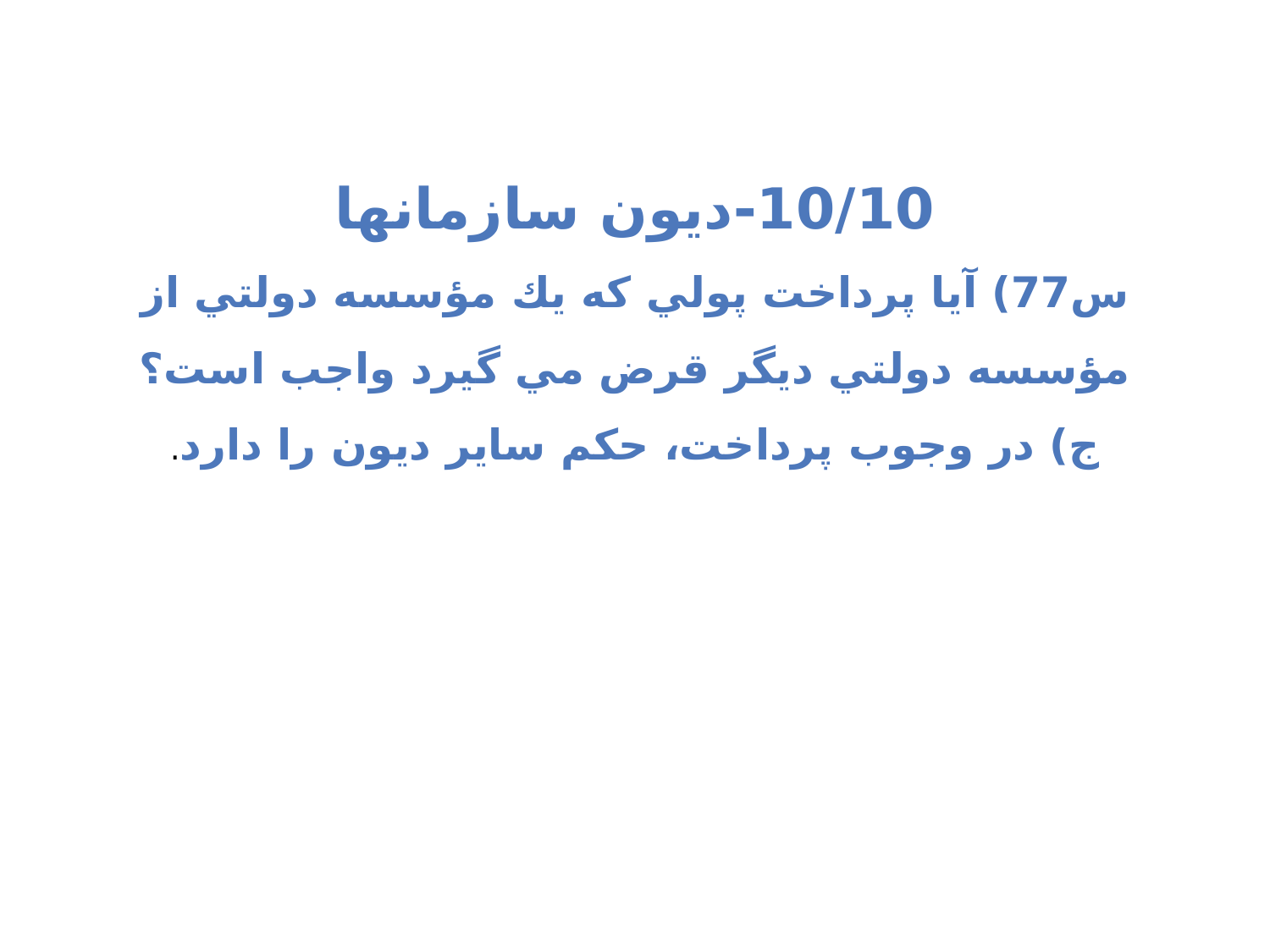

10/10-دیون سازمانها
س77) آيا پرداخت پولي كه يك مؤسسه دولتي از مؤسسه دولتي ديگر قرض مي گيرد واجب است؟
ج) در وجوب پرداخت، حكم ساير ديون را دارد.